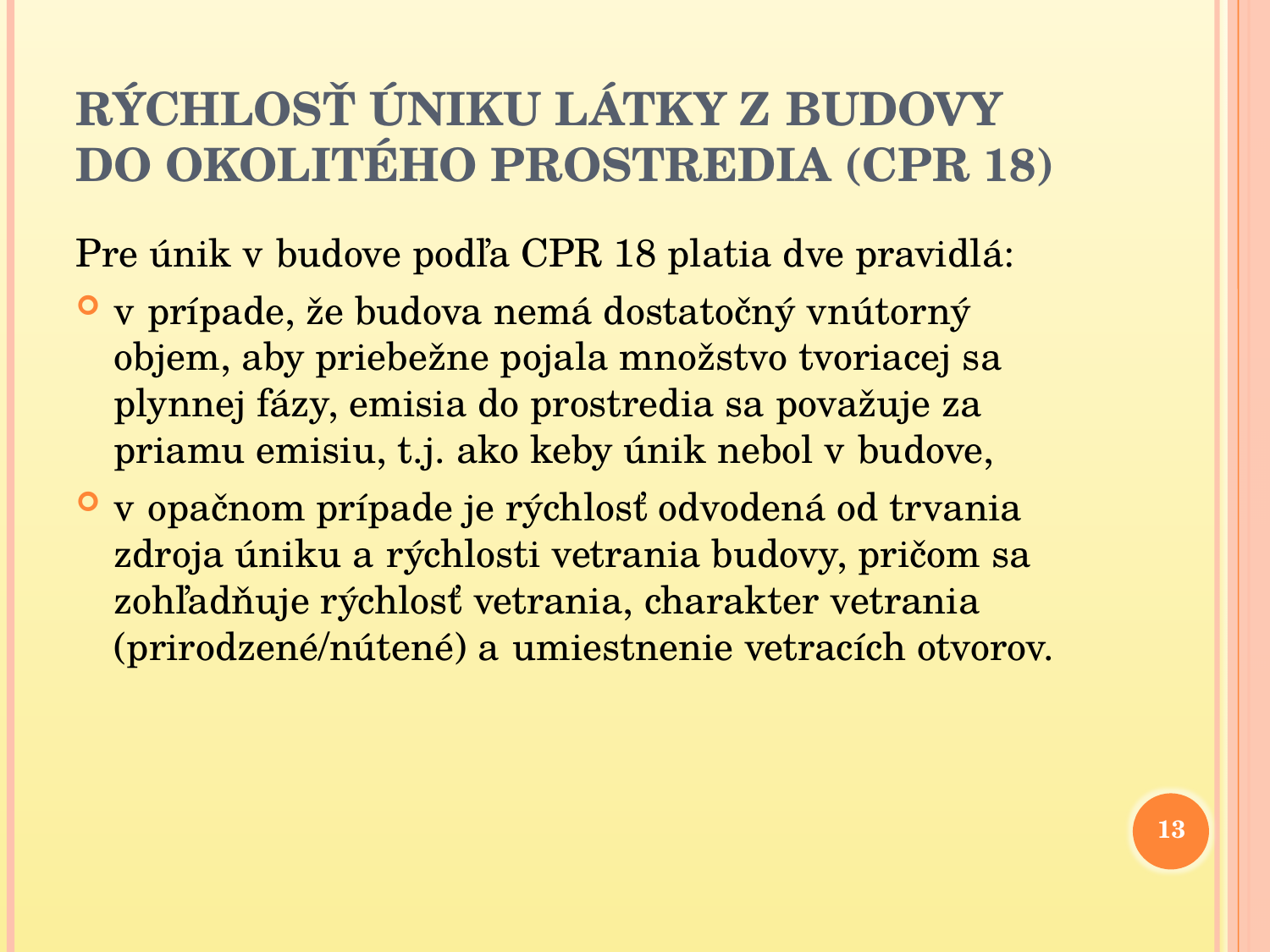

# Rýchlosť úniku látky z budovy do okolitého prostredia (CPR 18)
Pre únik v budove podľa CPR 18 platia dve pravidlá:
v prípade, že budova nemá dostatočný vnútorný objem, aby priebežne pojala množstvo tvoriacej sa plynnej fázy, emisia do prostredia sa považuje za priamu emisiu, t.j. ako keby únik nebol v budove,
v opačnom prípade je rýchlosť odvodená od trvania zdroja úniku a rýchlosti vetrania budovy, pričom sa zohľadňuje rýchlosť vetrania, charakter vetrania (prirodzené/nútené) a umiestnenie vetracích otvorov.

13